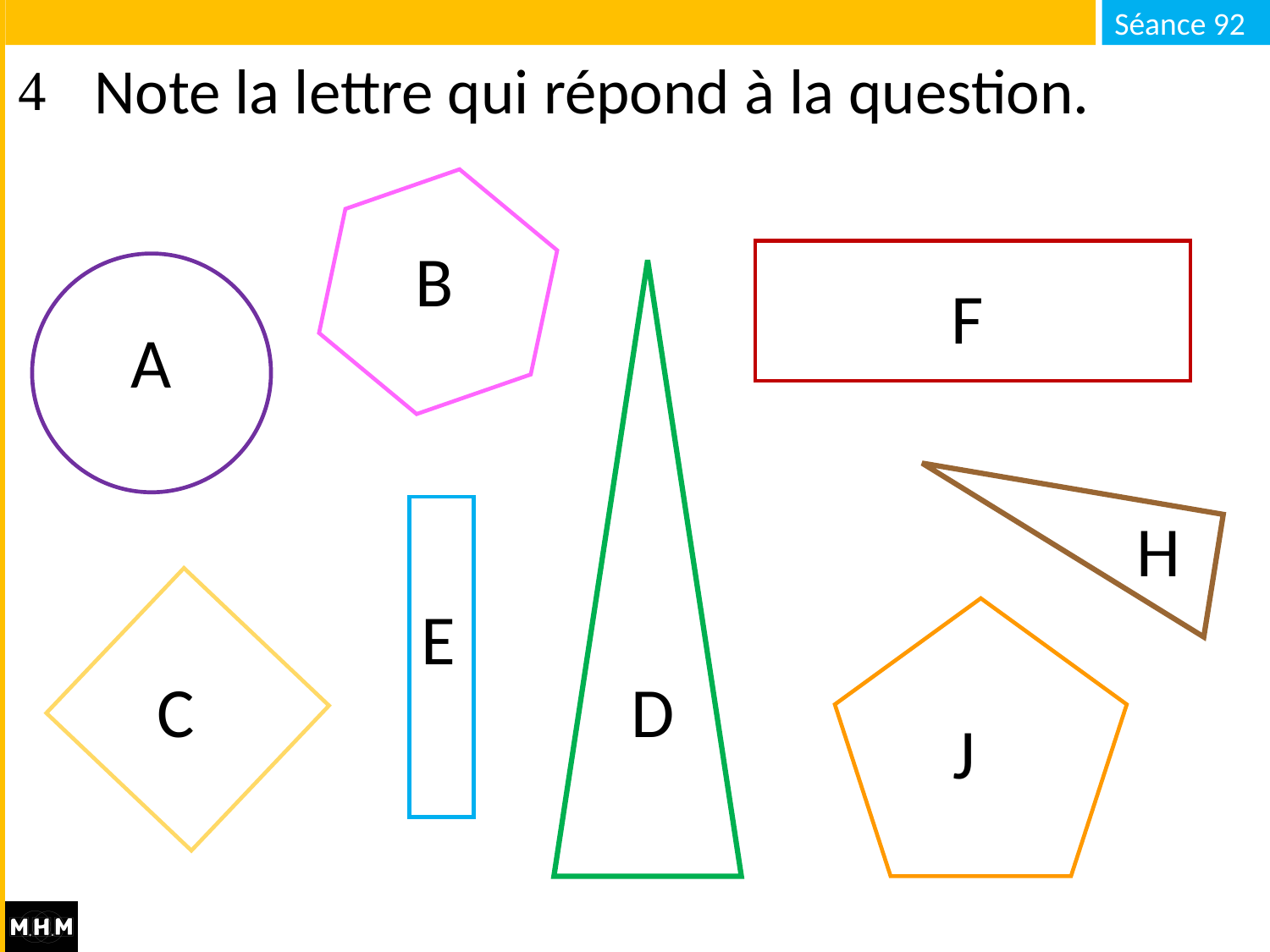

# Note la lettre qui répond à la question.

B

F
A

H
E

C
D
J